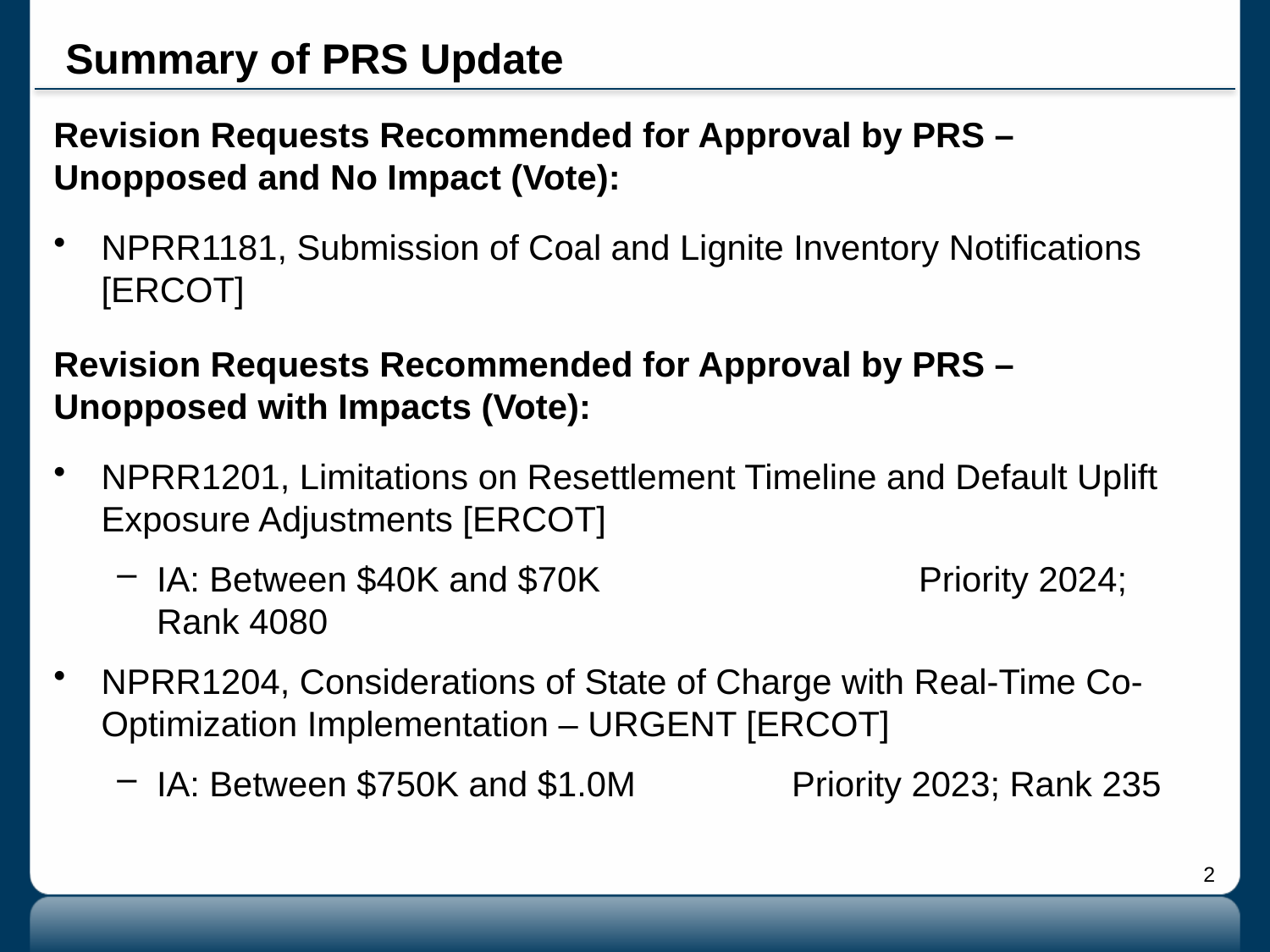

# Summary of PRS Update
Revision Requests Recommended for Approval by PRS – Unopposed and No Impact (Vote):
NPRR1181, Submission of Coal and Lignite Inventory Notifications [ERCOT]
Revision Requests Recommended for Approval by PRS – Unopposed with Impacts (Vote):
NPRR1201, Limitations on Resettlement Timeline and Default Uplift Exposure Adjustments [ERCOT]
IA: Between $40K and $70K			Priority 2024; Rank 4080
NPRR1204, Considerations of State of Charge with Real-Time Co-Optimization Implementation – URGENT [ERCOT]
IA: Between $750K and $1.0M		Priority 2023; Rank 235